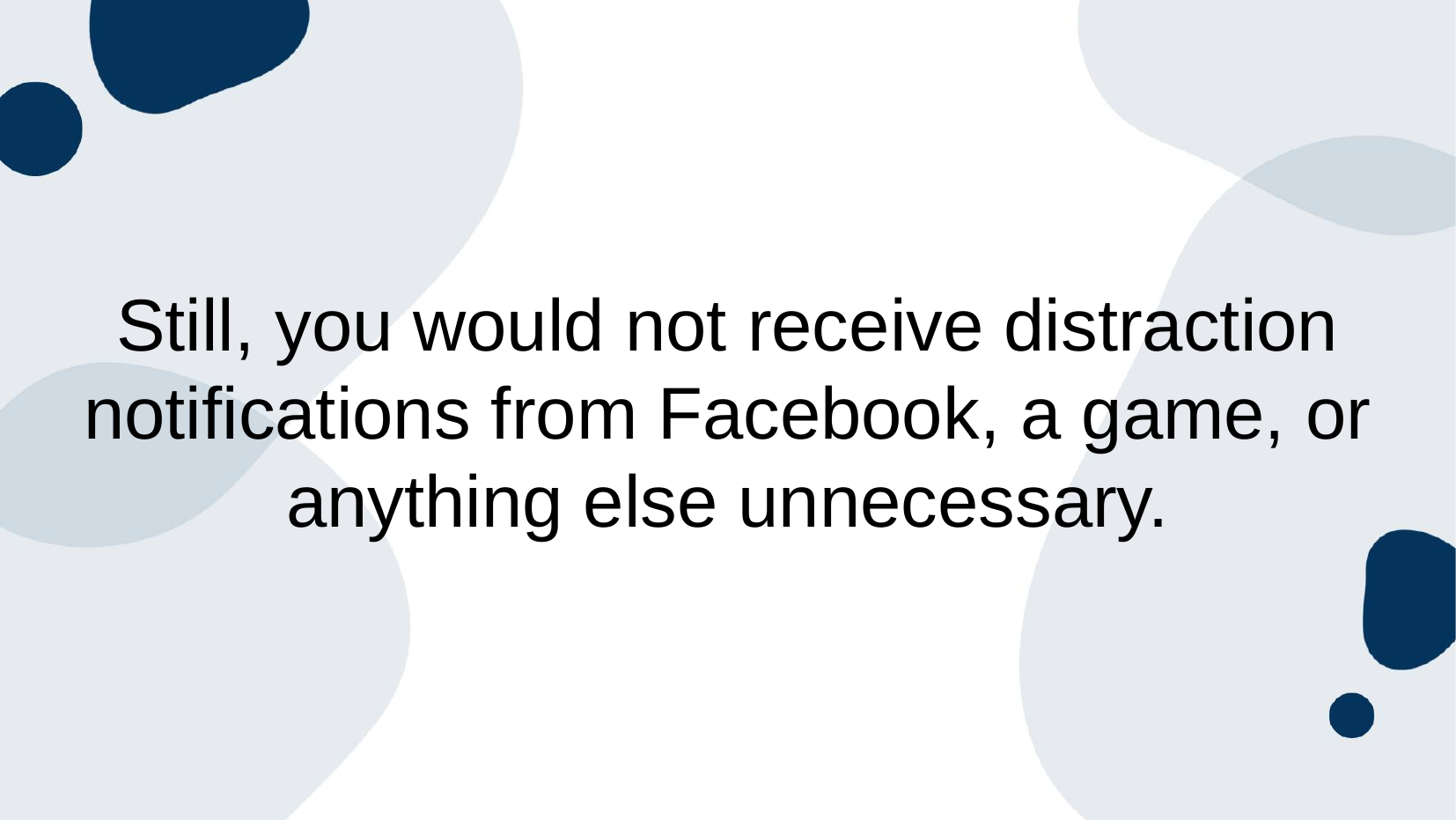

Still, you would not receive distraction notifications from Facebook, a game, or anything else unnecessary.